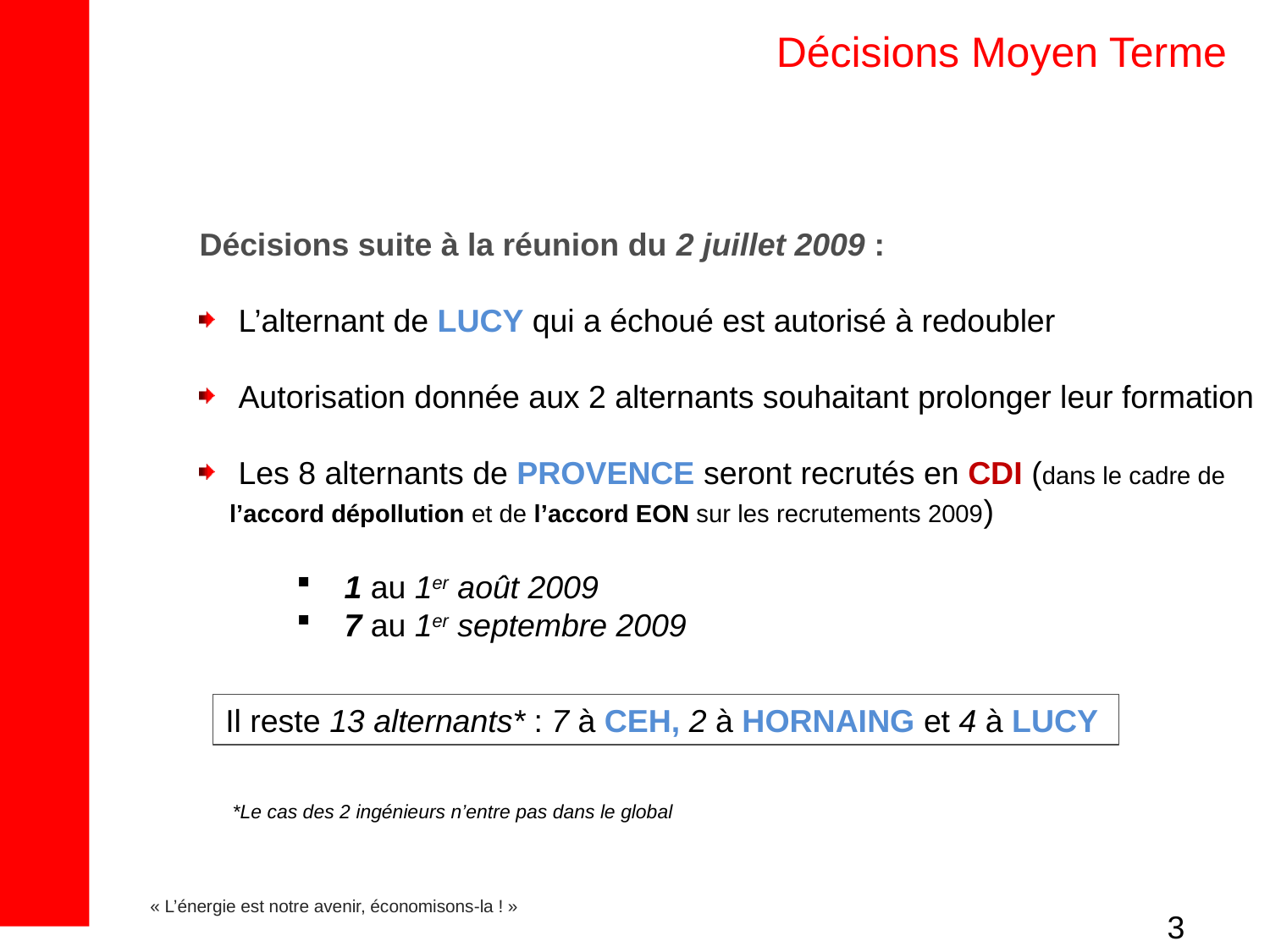

# Décisions Moyen Terme
Décisions suite à la réunion du 2 juillet 2009 :

 L’alternant de LUCY qui a échoué est autorisé à redoubler

 Autorisation donnée aux 2 alternants souhaitant prolonger leur formation

 Les 8 alternants de PROVENCE seront recrutés en CDI (dans le cadre de l’accord dépollution et de l’accord EON sur les recrutements 2009)

  1 au 1er août 2009
  7 au 1er septembre 2009

Il reste 13 alternants* : 7 à CEH, 2 à HORNAING et 4 à LUCY
*Le cas des 2 ingénieurs n’entre pas dans le global
3